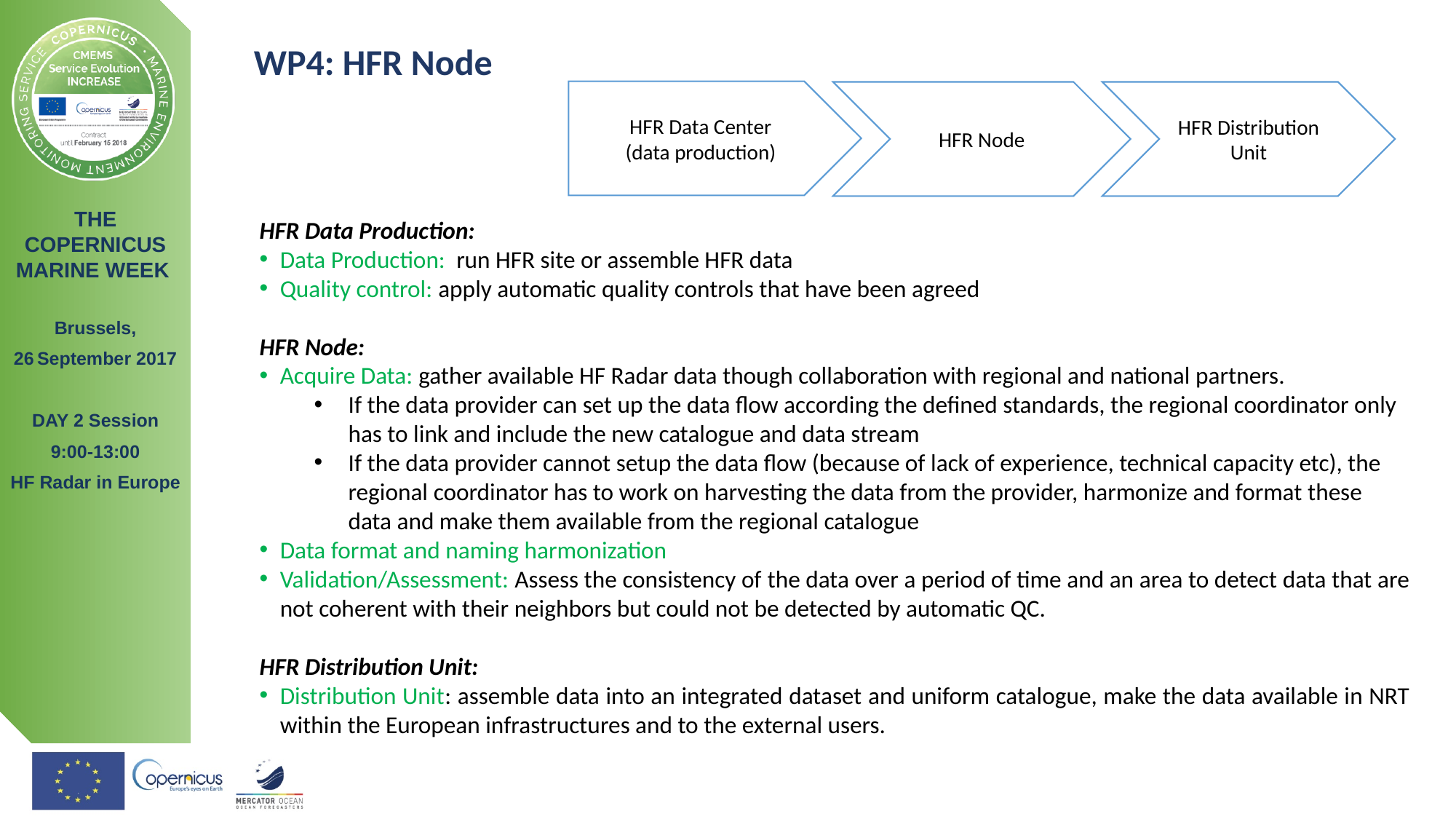

WP4: HFR Node

HFR Data Center
(data production)
HFR Node
HFR Distribution Unit
HFR Data Production:
Data Production:  run HFR site or assemble HFR data
Quality control: apply automatic quality controls that have been agreed

HFR Node:
Acquire Data: gather available HF Radar data though collaboration with regional and national partners.
If the data provider can set up the data flow according the defined standards, the regional coordinator only has to link and include the new catalogue and data stream
If the data provider cannot setup the data flow (because of lack of experience, technical capacity etc), the regional coordinator has to work on harvesting the data from the provider, harmonize and format these data and make them available from the regional catalogue
Data format and naming harmonization
Validation/Assessment: Assess the consistency of the data over a period of time and an area to detect data that are not coherent with their neighbors but could not be detected by automatic QC.

HFR Distribution Unit:
Distribution Unit: assemble data into an integrated dataset and uniform catalogue, make the data available in NRT within the European infrastructures and to the external users.